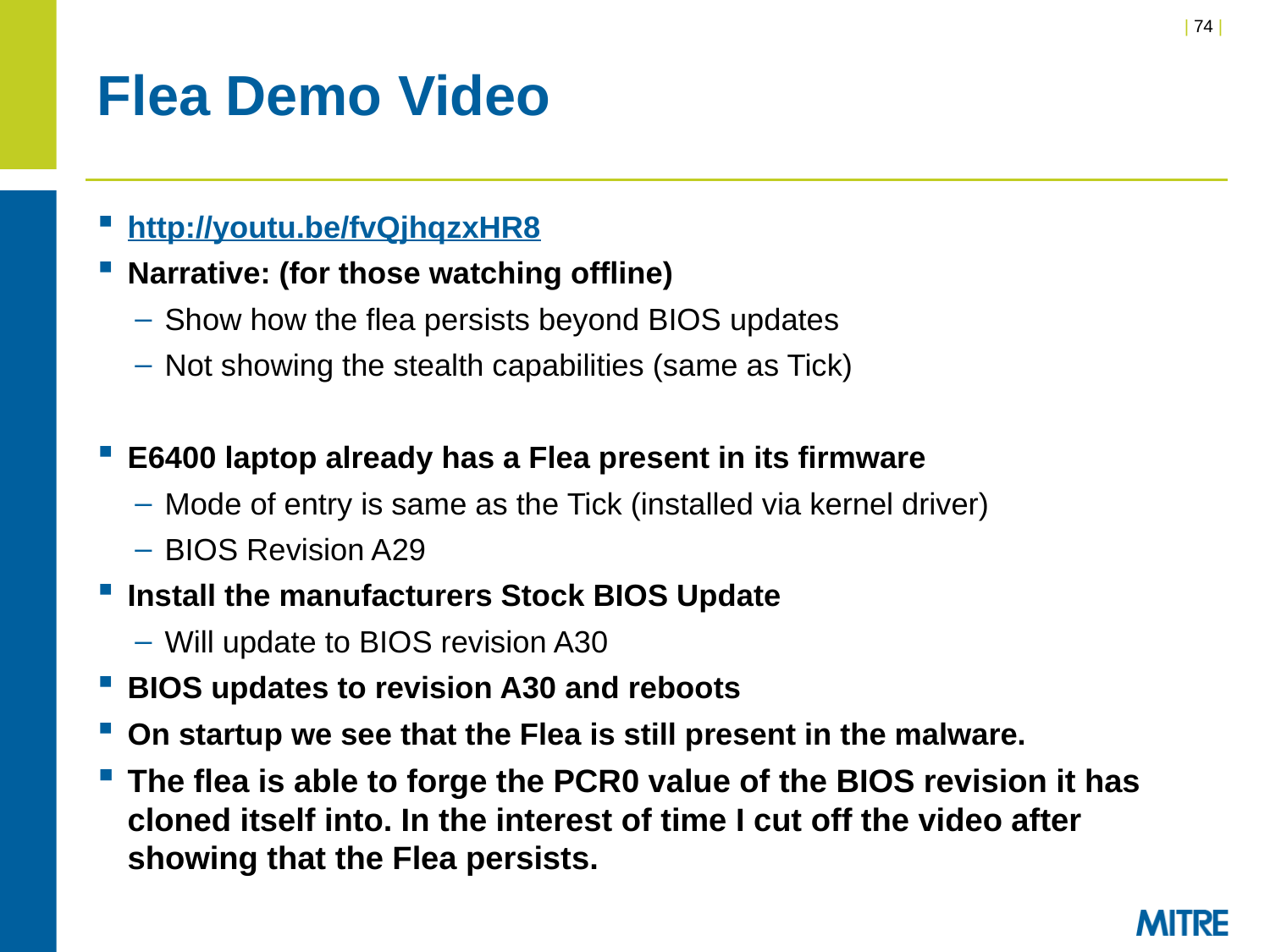

# Flea Demo Video
http://youtu.be/fvQjhqzxHR8
Narrative: (for those watching offline)
Show how the flea persists beyond BIOS updates
Not showing the stealth capabilities (same as Tick)

E6400 laptop already has a Flea present in its firmware
Mode of entry is same as the Tick (installed via kernel driver)
BIOS Revision A29
Install the manufacturers Stock BIOS Update
Will update to BIOS revision A30
BIOS updates to revision A30 and reboots
On startup we see that the Flea is still present in the malware.
The flea is able to forge the PCR0 value of the BIOS revision it has cloned itself into. In the interest of time I cut off the video after showing that the Flea persists.